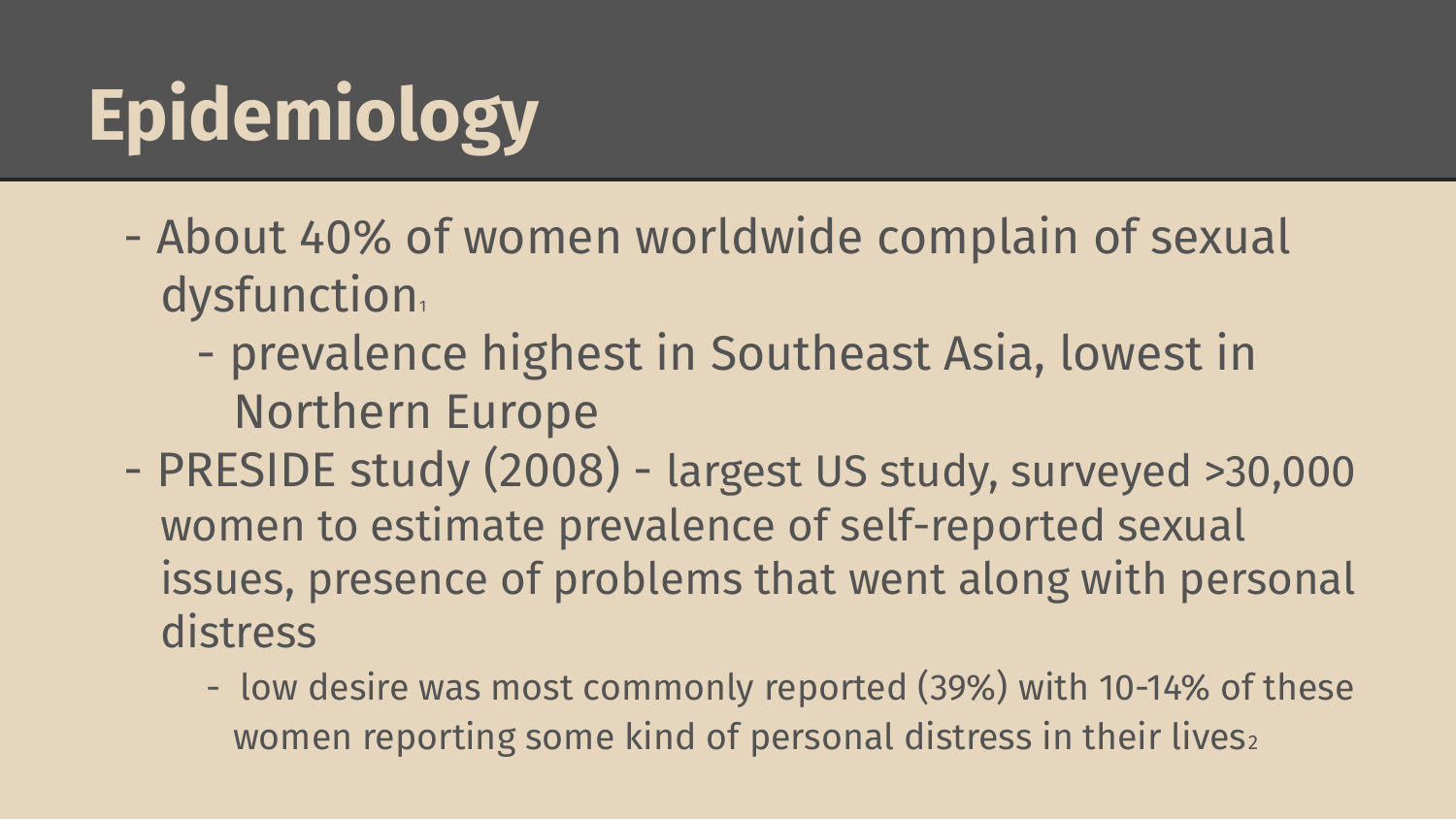

# Epidemiology
- About 40% of women worldwide complain of sexual dysfunction1
- prevalence highest in Southeast Asia, lowest in Northern Europe
- PRESIDE study (2008) - largest US study, surveyed >30,000 women to estimate prevalence of self-reported sexual issues, presence of problems that went along with personal distress
 -  low desire was most commonly reported (39%) with 10-14% of these women reporting some kind of personal distress in their lives2